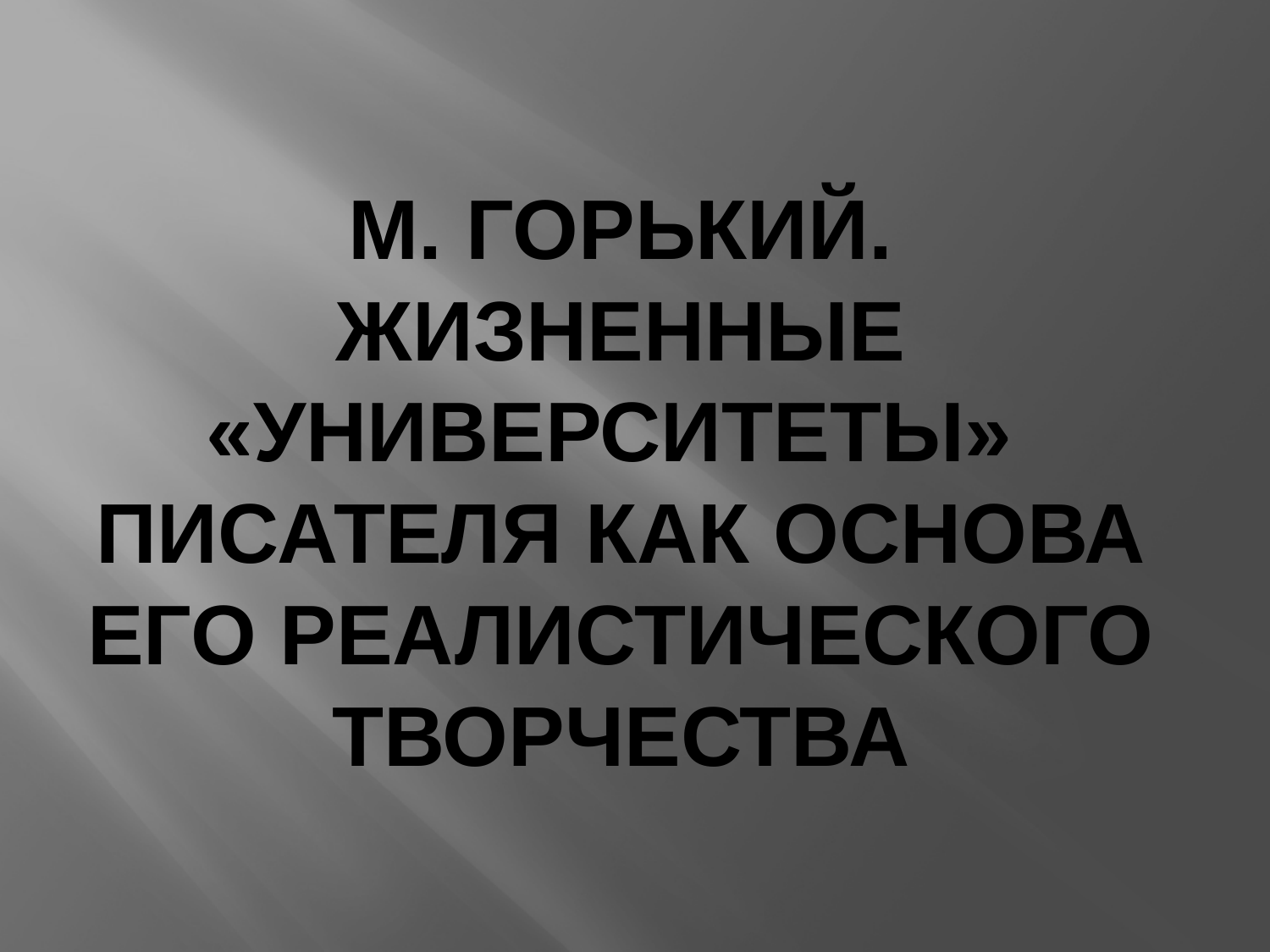

# М. Горький. Жизненные «университеты»  писателя как основа его реалистического творчества